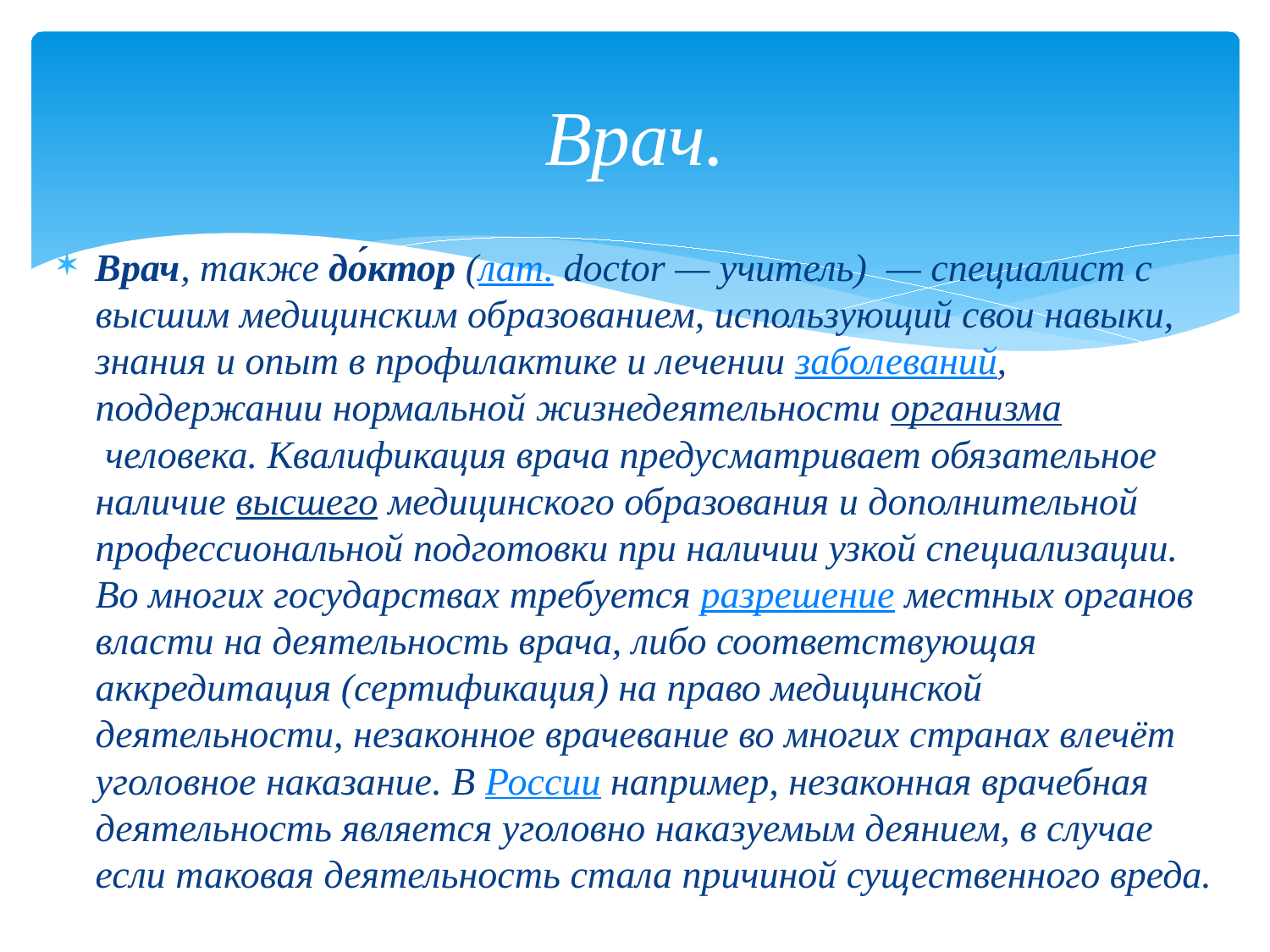

# Врач.
Врач, также до́ктор (лат. doctor — учитель)  — специалист с высшим медицинским образованием, использующий свои навыки, знания и опыт в профилактике и лечении заболеваний, поддержании нормальной жизнедеятельности организма человека. Квалификация врача предусматривает обязательное наличие высшего медицинского образования и дополнительной профессиональной подготовки при наличии узкой специализации. Во многих государствах требуется разрешение местных органов власти на деятельность врача, либо соответствующая аккредитация (сертификация) на право медицинской деятельности, незаконное врачевание во многих странах влечёт уголовное наказание. В России например, незаконная врачебная деятельность является уголовно наказуемым деянием, в случае если таковая деятельность стала причиной существенного вреда.